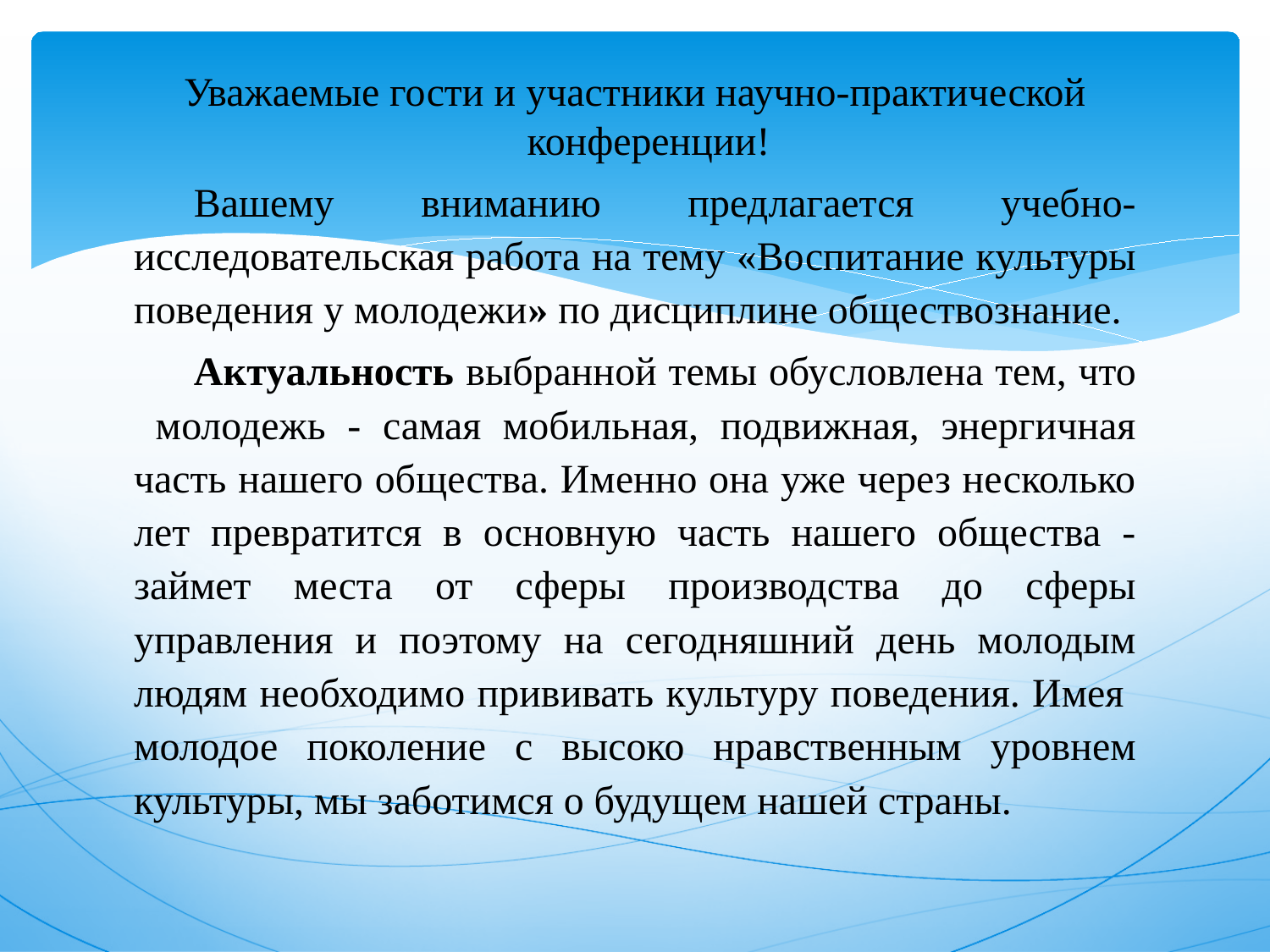

Уважаемые гости и участники научно-практической конференции!
Вашему вниманию предлагается учебно-исследовательская работа на тему «Воспитание культуры поведения у молодежи» по дисциплине обществознание.
Актуальность выбранной темы обусловлена тем, что  молодежь - самая мобильная, подвижная, энергичная часть нашего общества. Именно она уже через несколько лет превратится в основную часть нашего общества - займет места от сферы производства до сферы управления и поэтому на сегодняшний день молодым людям необходимо прививать культуру поведения. Имея  молодое поколение с высоко нравственным уровнем культуры, мы заботимся о будущем нашей страны.